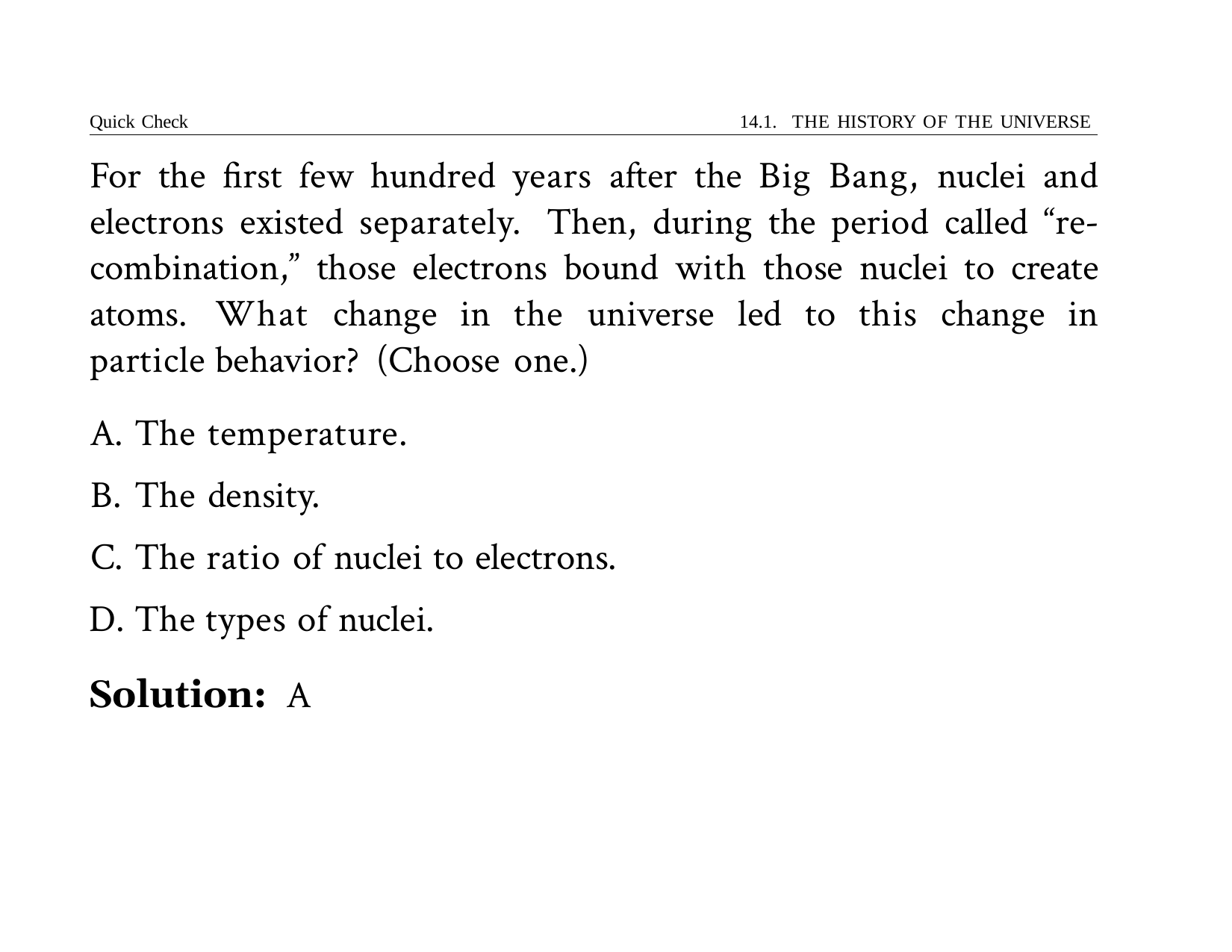

Quick Check	14.1.  THE HISTORY OF THE UNIVERSE

# For the first few hundred years after the Big Bang, nuclei and electrons existed separately.  Then, during the period called “re- combination,” those electrons bound with those nuclei to create atoms. What change in the universe led to this change in particle behavior?  (Choose one.)
The temperature.
The density.
The ratio of nuclei to electrons.
The types of nuclei.
Solution:	A